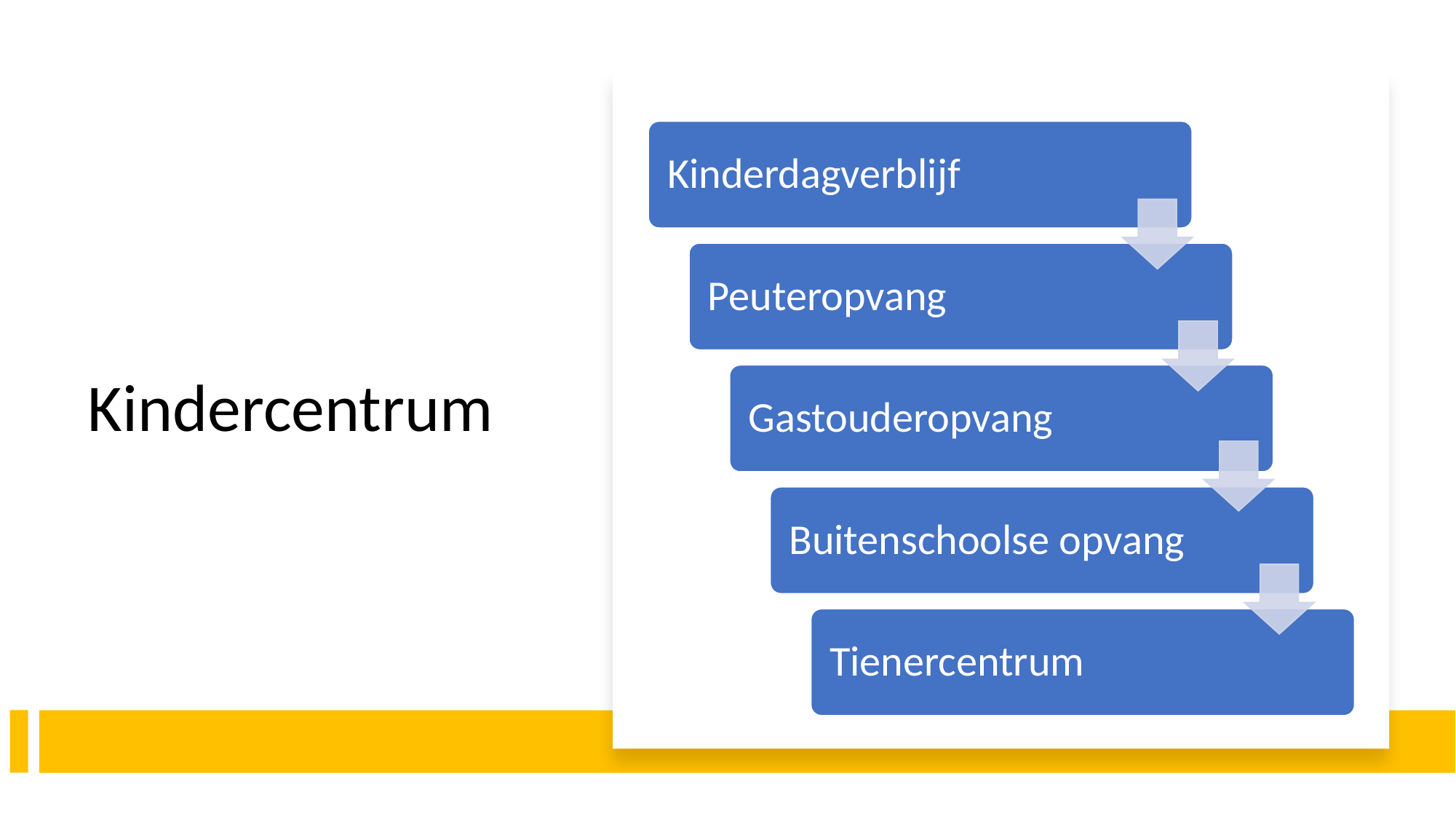

Kinderdagverblijf
Peuteropvang
Gastouderopvang
Buitenschoolse opvang
Tienercentrum

# Kindercentrum